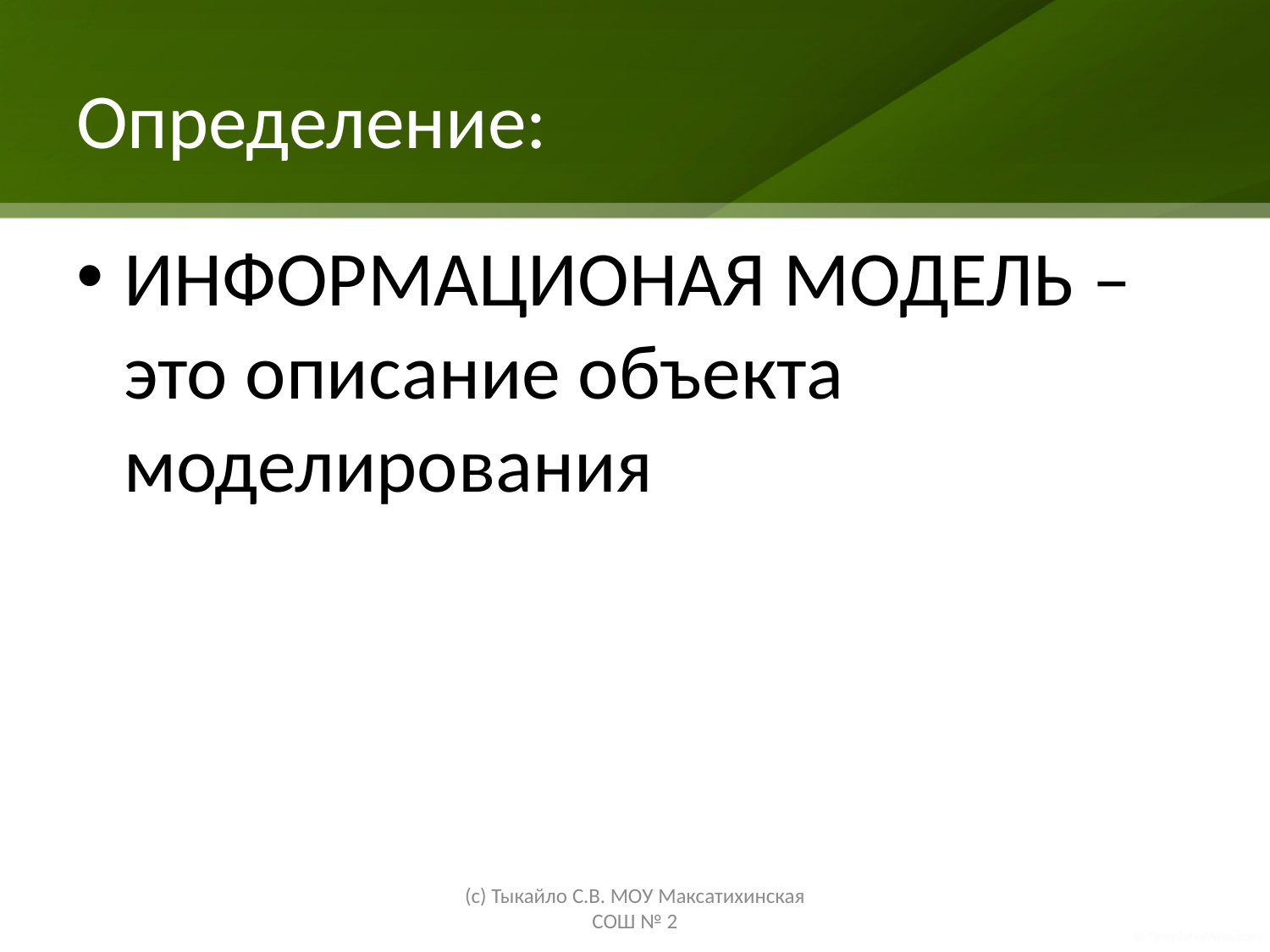

# Определение:
ИНФОРМАЦИОНАЯ МОДЕЛЬ – это описание объекта моделирования
(с) Тыкайло С.В. МОУ Максатихинская СОШ № 2